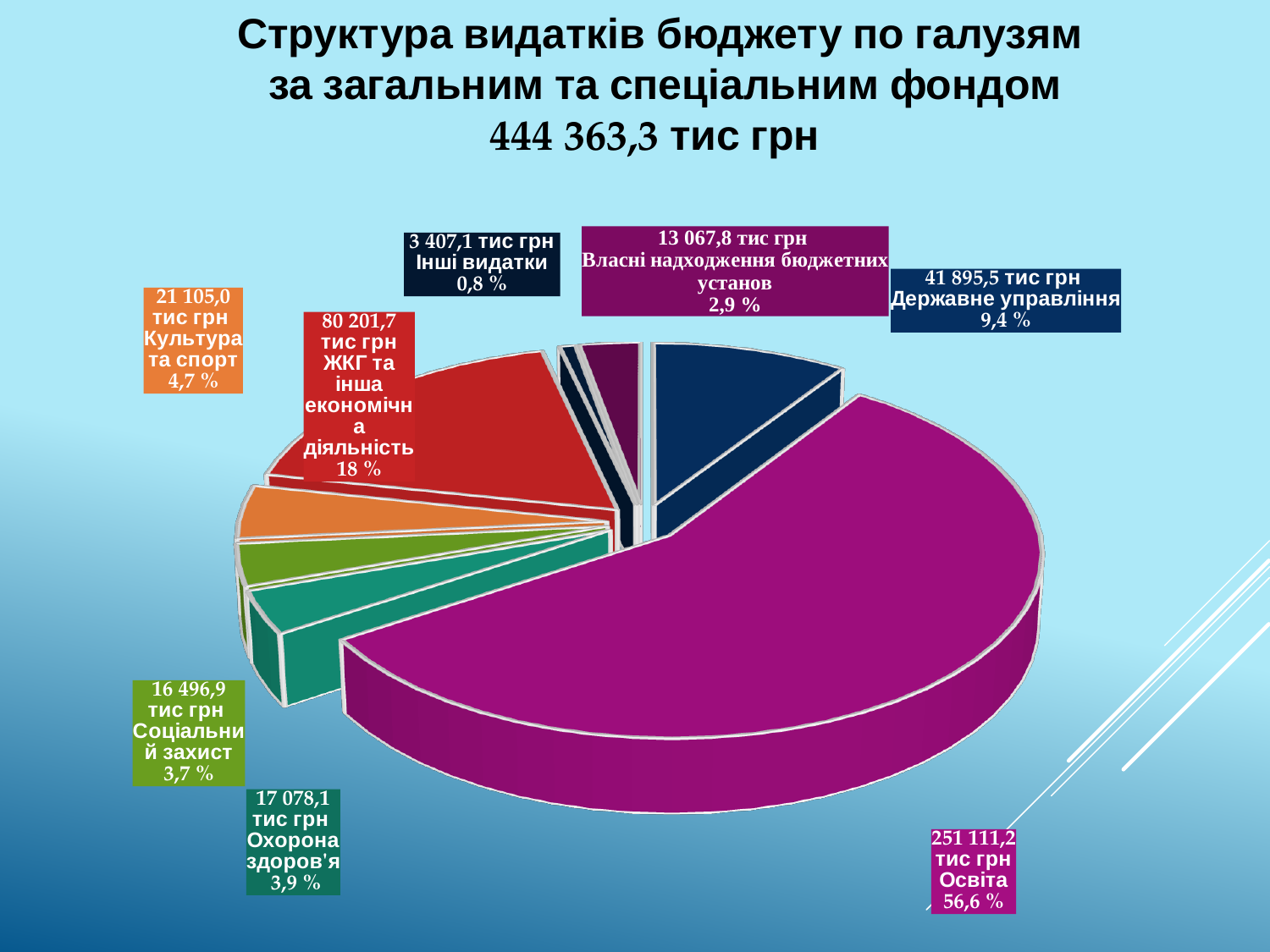

Структура видатків бюджету по галузям
 за загальним та спеціальним фондом
444 363,3 тис грн

[unsupported chart]